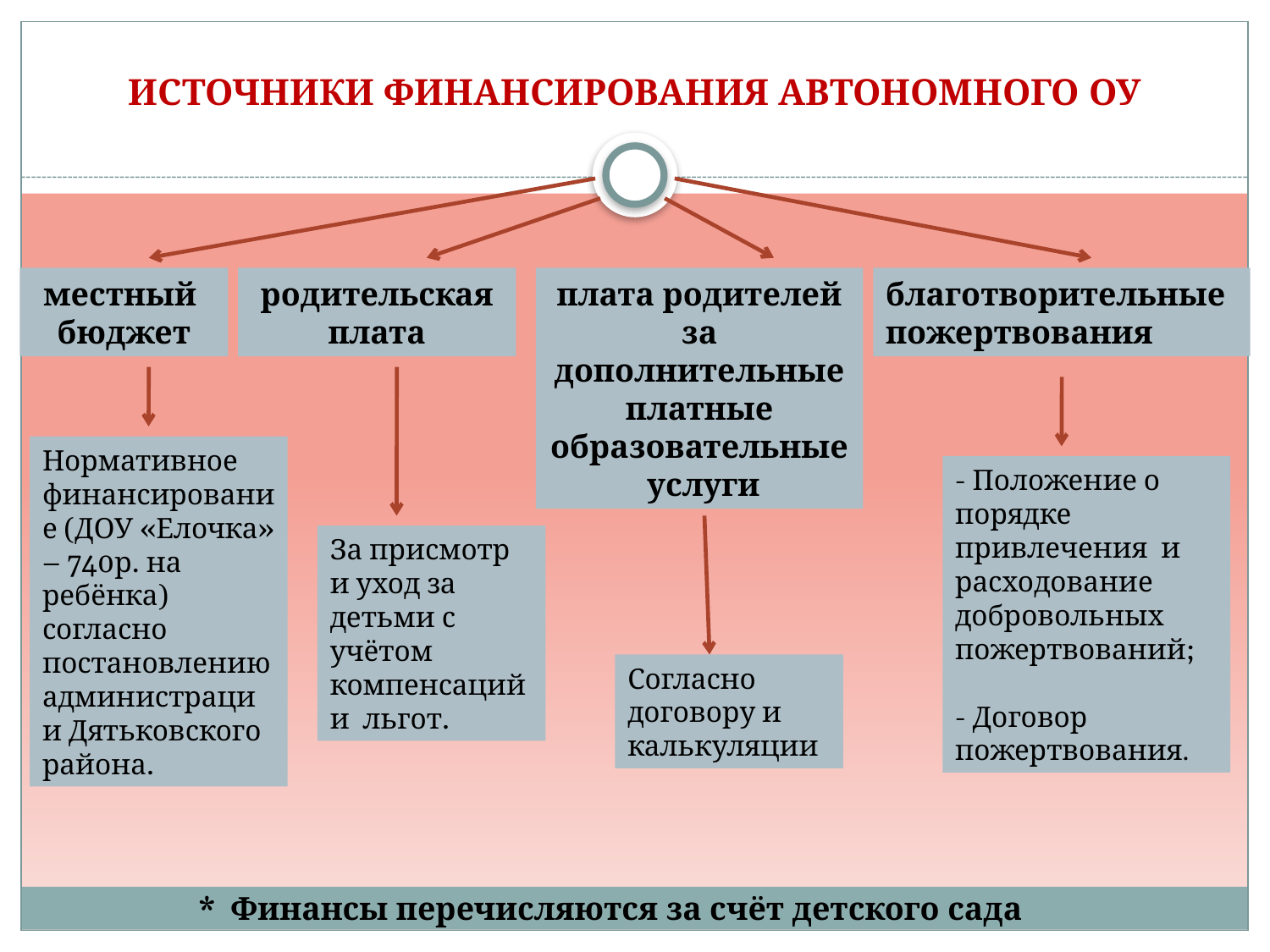

# ИСТОЧНИКИ ФИНАНСИРОВАНИЯ АВТОНОМНОГО ОУ
местный
бюджет
родительская плата
плата родителей за дополнительные платные образовательные  услуги
благотворительные пожертвования
Нормативное финансирование (ДОУ «Елочка» – 740р. на ребёнка) согласно постановлению администрации Дятьковского района.
- Положение о порядке привлечения  и расходование добровольных пожертвований;

- Договор пожертвования.
За присмотр и уход за детьми с учётом компенсаций  и  льгот.
Согласно договору и калькуляции
*  Финансы перечисляются за счёт детского сада